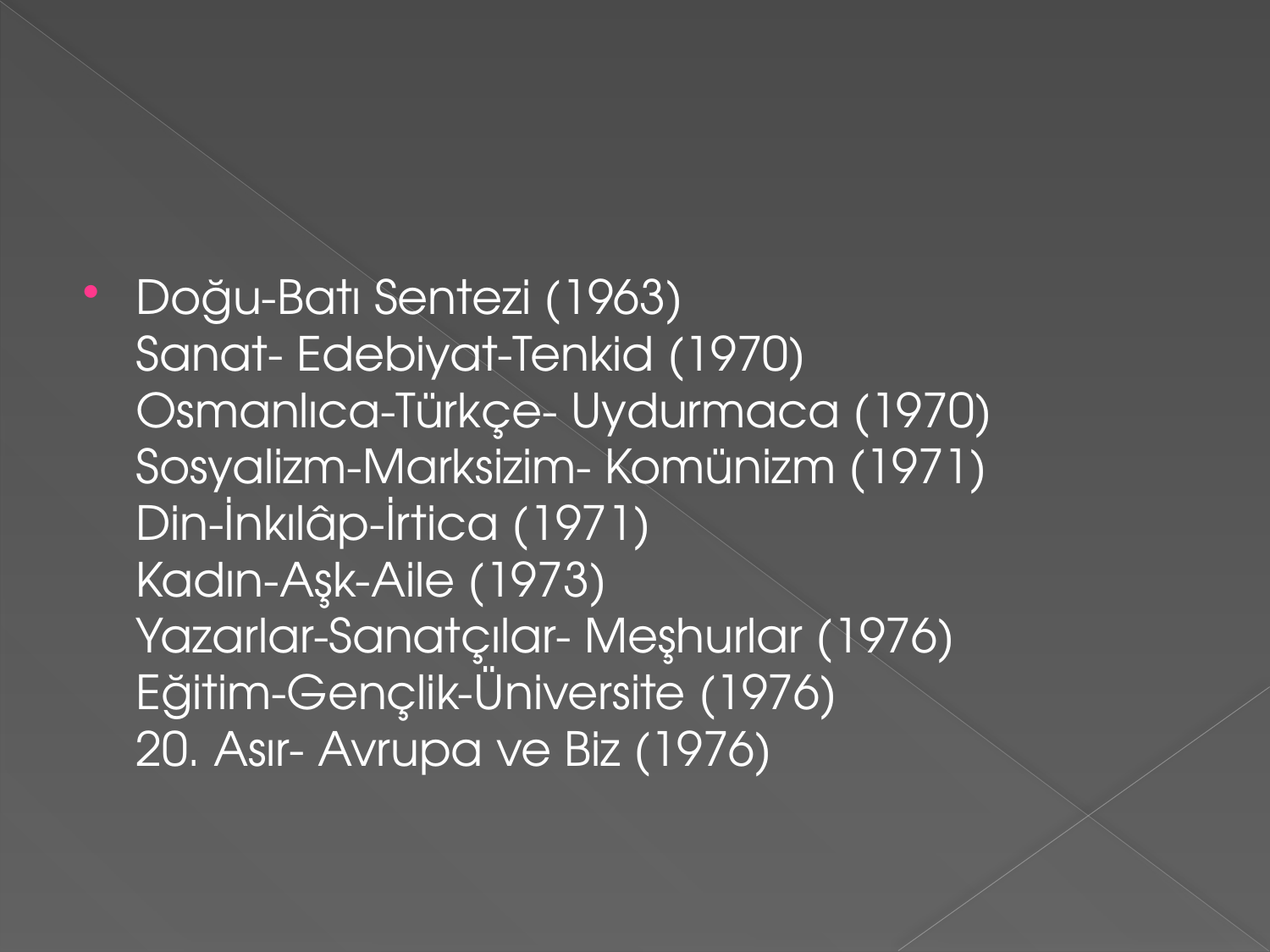

#
Doğu-Batı Sentezi (1963)
Sanat- Edebiyat-Tenkid (1970)
Osmanlıca-Türkçe- Uydurmaca (1970)
Sosyalizm-Marksizim- Komünizm (1971)
Din-İnkılâp-İrtica (1971)
Kadın-Aşk-Aile (1973)
Yazarlar-Sanatçılar- Meşhurlar (1976)
Eğitim-Gençlik-Üniversite (1976)
20. Asır- Avrupa ve Biz (1976)